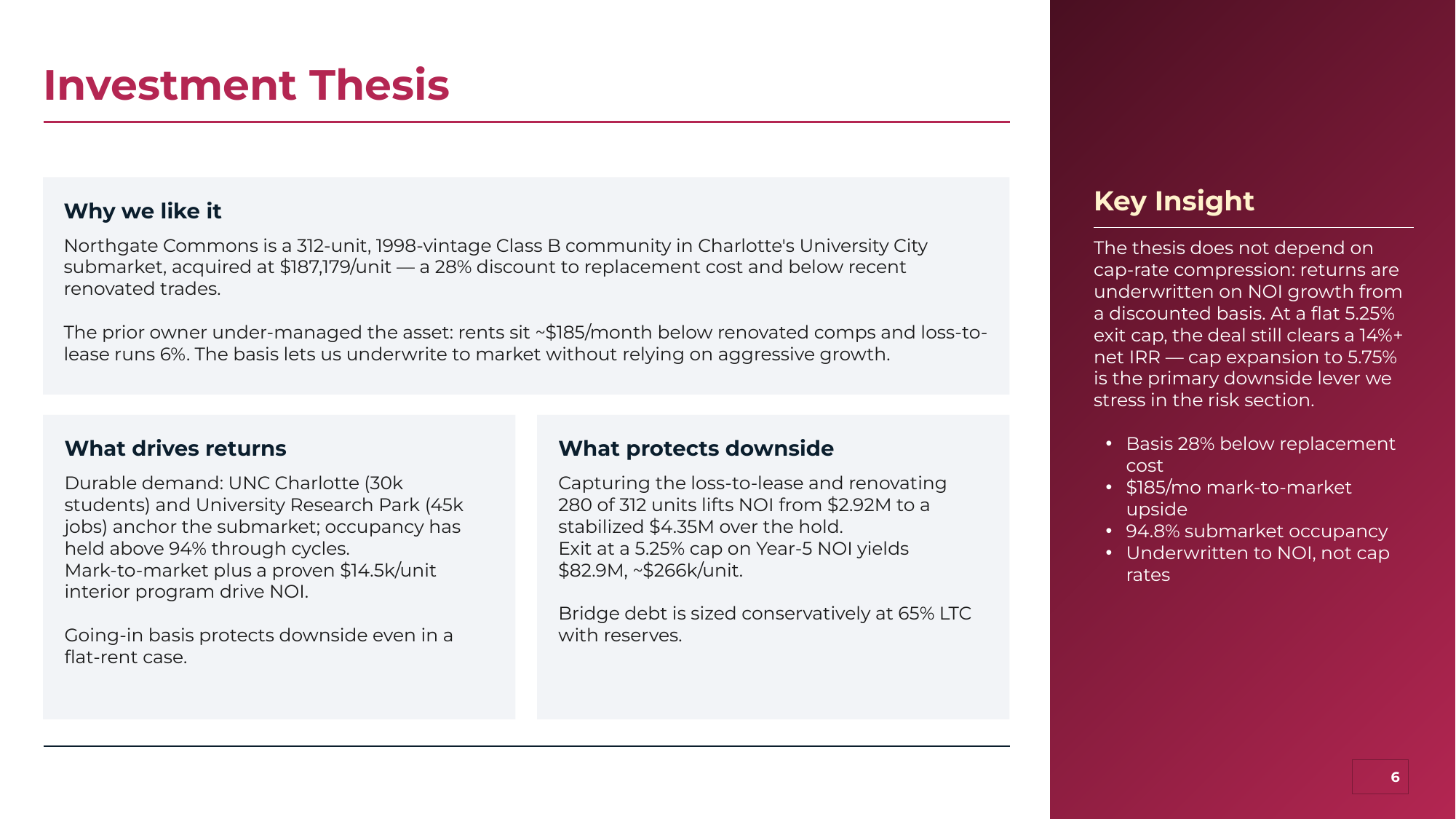

# Investment Thesis

Key Insight
Why we like it
Northgate Commons is a 312-unit, 1998-vintage Class B community in Charlotte's University City submarket, acquired at $187,179/unit — a 28% discount to replacement cost and below recent renovated trades.

The prior owner under-managed the asset: rents sit ~$185/month below renovated comps and loss-to-lease runs 6%. The basis lets us underwrite to market without relying on aggressive growth.
The thesis does not depend on cap-rate compression: returns are underwritten on NOI growth from a discounted basis. At a flat 5.25% exit cap, the deal still clears a 14%+ net IRR — cap expansion to 5.75% is the primary downside lever we stress in the risk section.

Basis 28% below replacement cost
$185/mo mark-to-market upside
94.8% submarket occupancy
Underwritten to NOI, not cap rates

What drives returns
What protects downside
Durable demand: UNC Charlotte (30k students) and University Research Park (45k jobs) anchor the submarket; occupancy has held above 94% through cycles.
Mark-to-market plus a proven $14.5k/unit interior program drive NOI.

Going-in basis protects downside even in a flat-rent case.
Capturing the loss-to-lease and renovating 280 of 312 units lifts NOI from $2.92M to a stabilized $4.35M over the hold.
Exit at a 5.25% cap on Year-5 NOI yields $82.9M, ~$266k/unit.

Bridge debt is sized conservatively at 65% LTC with reserves.
6